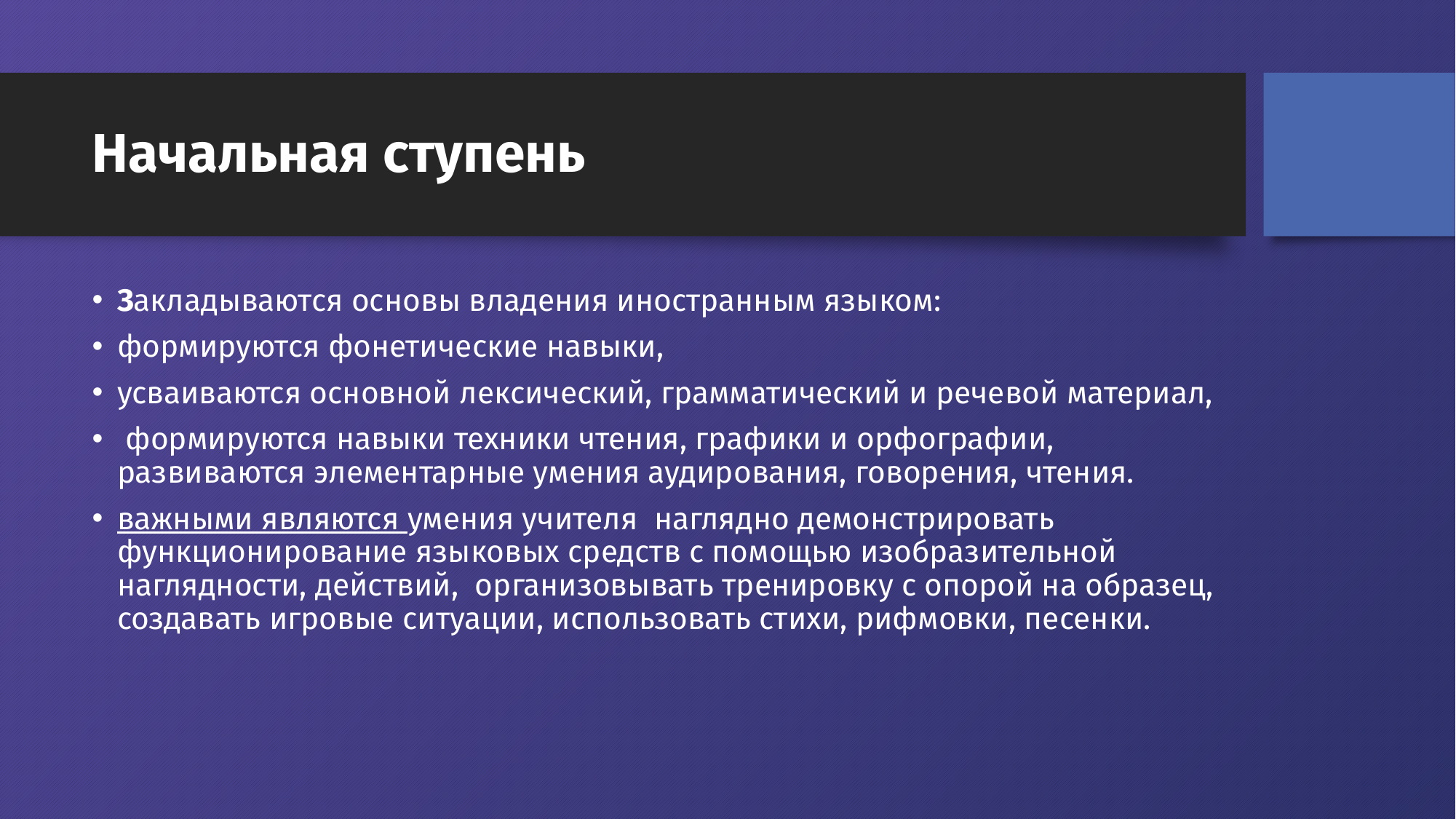

# Начальная ступень
Закладываются основы владения иностранным языком:
формируются фонетические навыки,
усваиваются основной лексический, грамматический и речевой материал,
 формируются навыки техники чтения, графики и орфографии, развиваются элементарные умения аудирования, говорения, чтения.
важными являются умения учителя  наглядно демонстрировать функционирование языковых средств с помощью изобразительной наглядности, действий,  организовывать тренировку с опорой на образец, создавать игровые ситуации, использовать стихи, рифмовки, песенки.